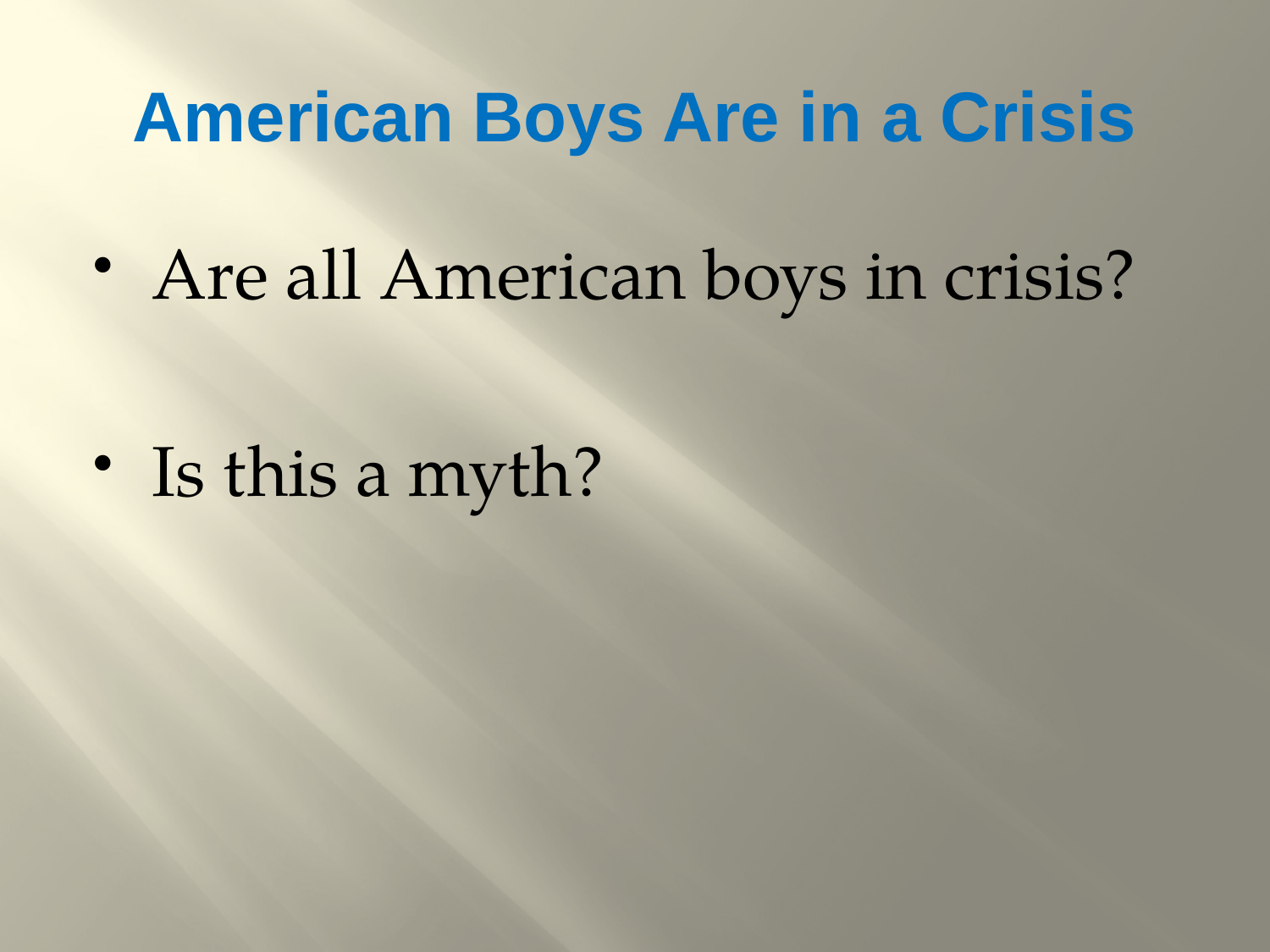

# American Boys Are in a Crisis
Are all American boys in crisis?

Is this a myth?